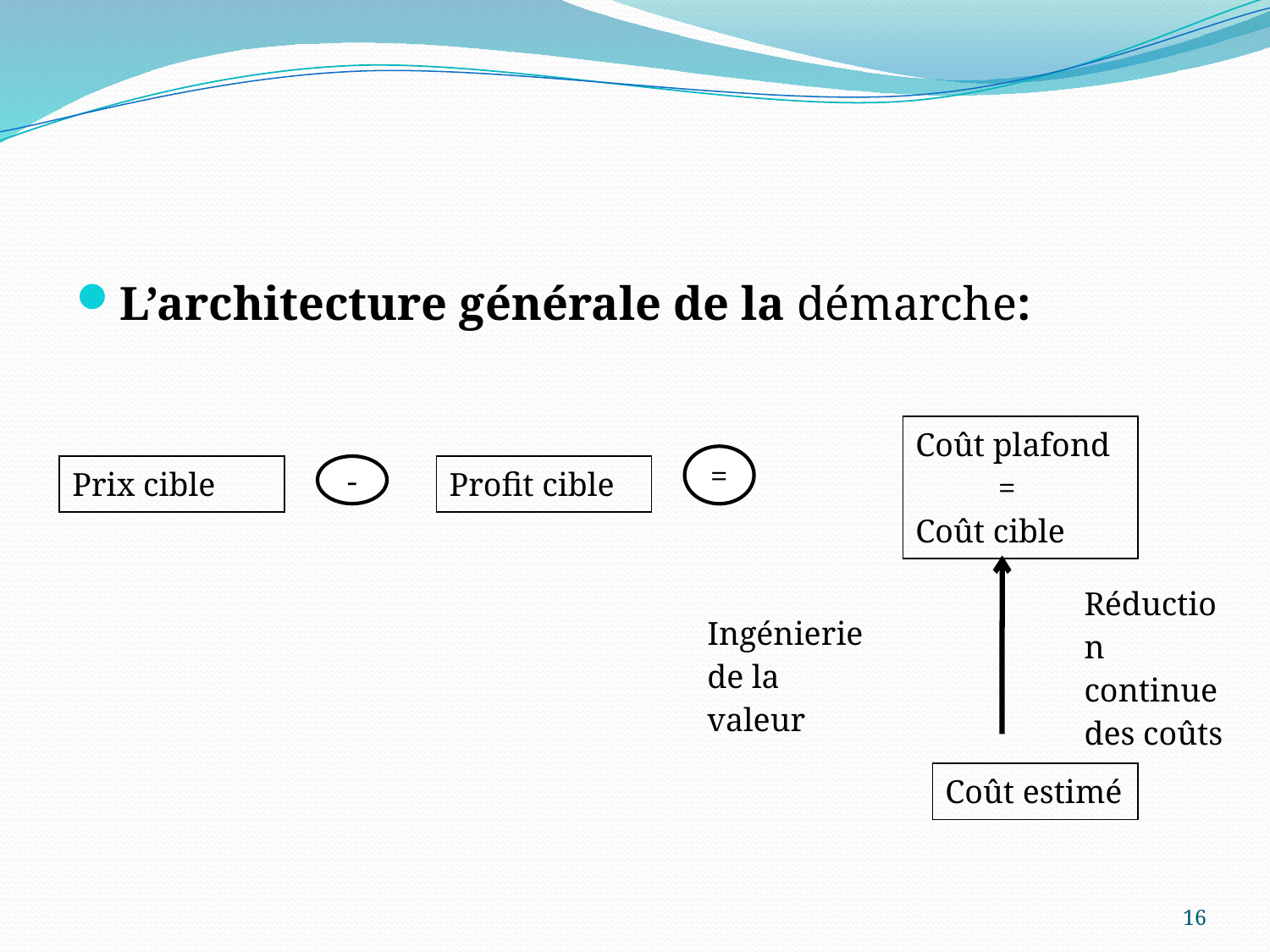

#
L’architecture générale de la démarche:
| Coût plafond = Coût cible |
| --- |
=
| Prix cible |
| --- |
-
| Profit cible |
| --- |
| Réduction continue des coûts |
| --- |
| Ingénierie de la valeur |
| --- |
| Coût estimé |
| --- |
16